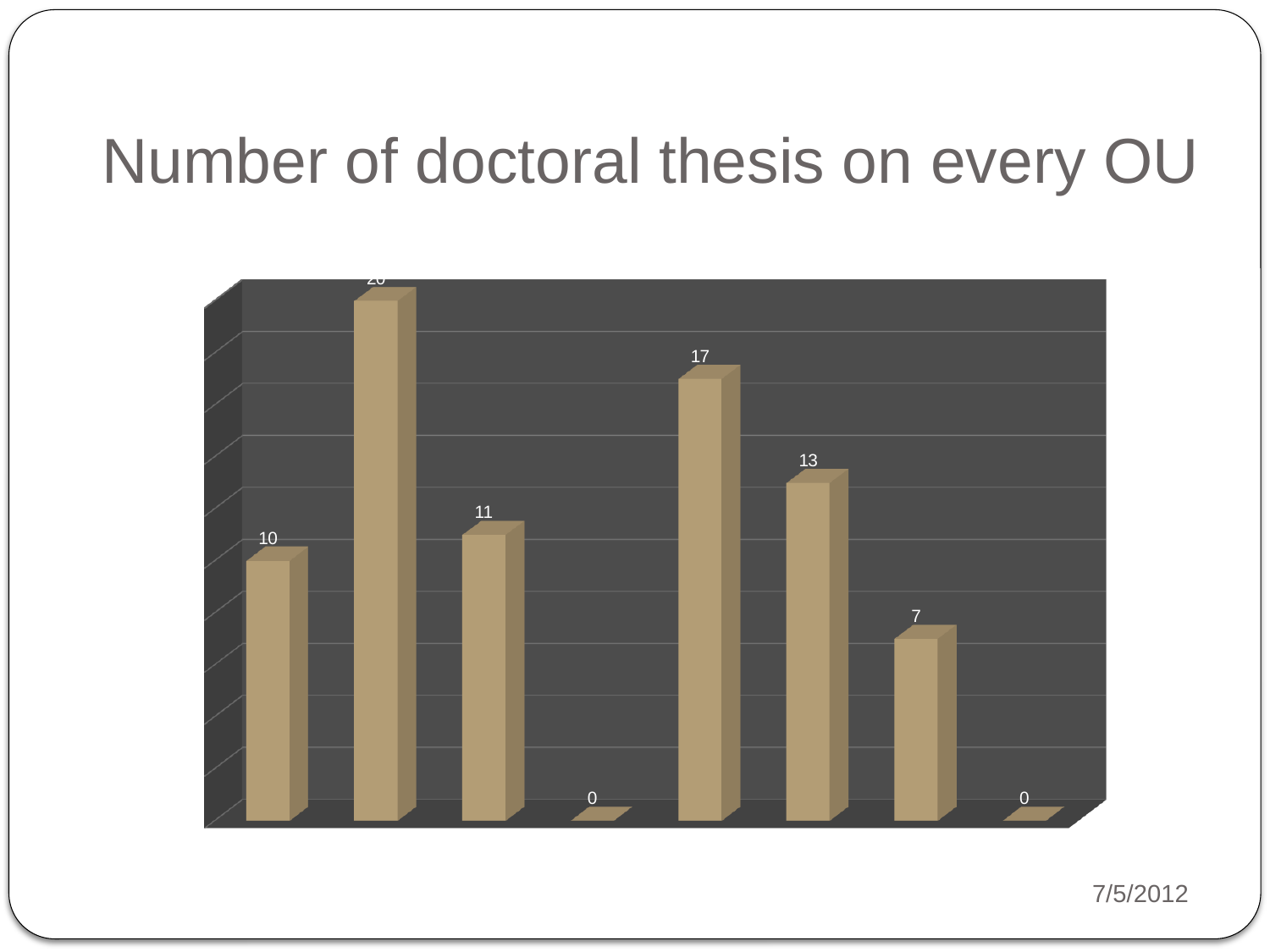

# Number of doctoral thesis on every OU

[unsupported chart]

7/5/2012